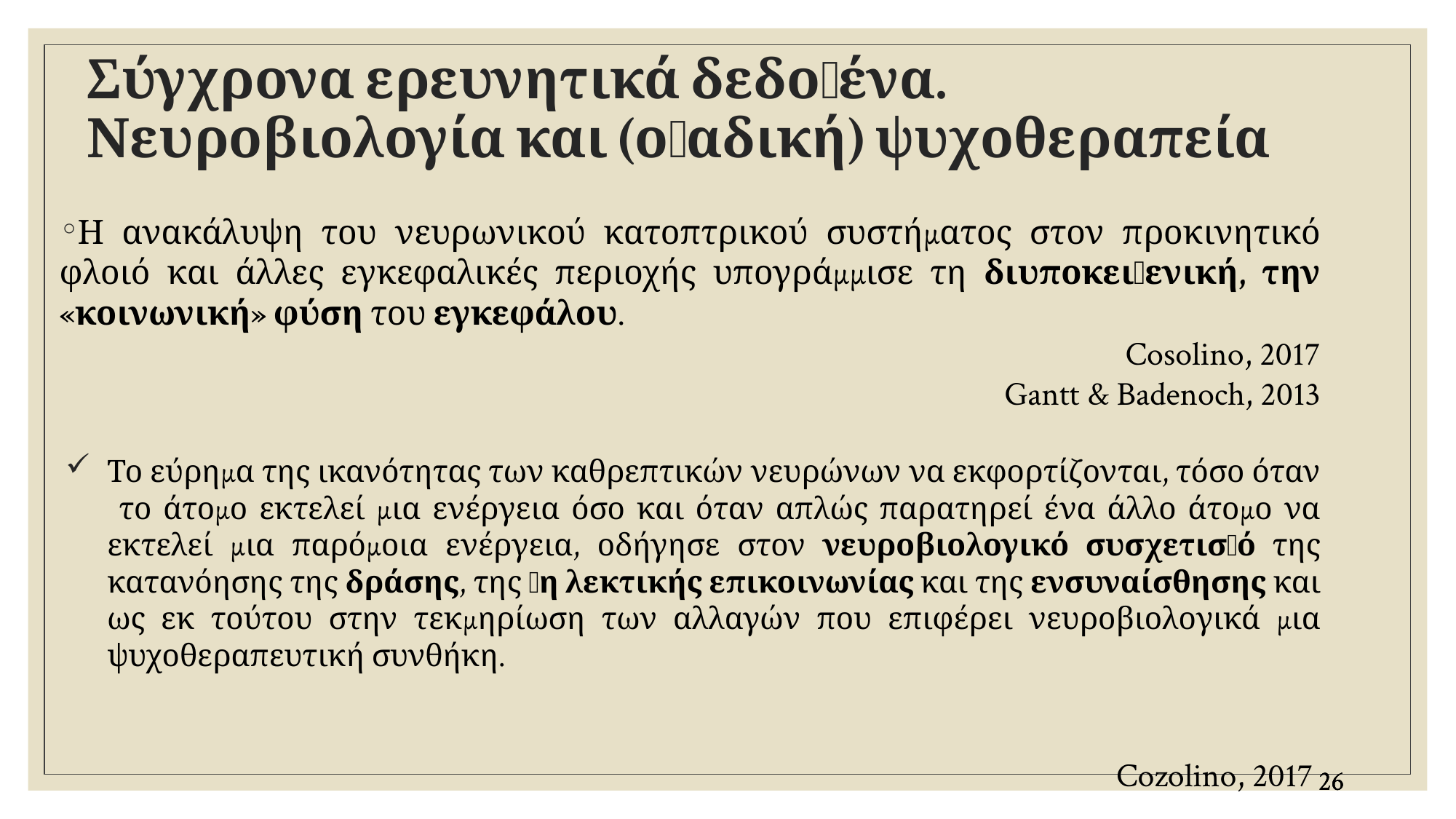

# Σύγχρονα ερευνητικά δεδομένα. Νευροβιολογία και (ομαδική) ψυχοθεραπεία

Η ανακάλυψη του νευρωνικού κατοπτρικού συστήματος στον προκινητικό φλοιό και άλλες εγκεφαλικές περιοχής υπογράμμισε τη διυποκειμενική, την «κοινωνική» φύση του εγκεφάλου.
Cosolino, 2017
Gantt & Badenoch, 2013

Το εύρημα της ικανότητας των καθρεπτικών νευρώνων να εκφορτίζονται, τόσο όταν  το άτομο εκτελεί μια ενέργεια όσο και όταν απλώς παρατηρεί ένα άλλο άτομο να εκτελεί μια παρόμοια ενέργεια, οδήγησε στον νευροβιολογικό συσχετισμό της κατανόησης της δράσης, της μη λεκτικής επικοινωνίας και της ενσυναίσθησης και ως εκ τούτου στην τεκμηρίωση των αλλαγών που επιφέρει νευροβιολογικά μια ψυχοθεραπευτική συνθήκη.

Cozolino, 2017

26
26
26